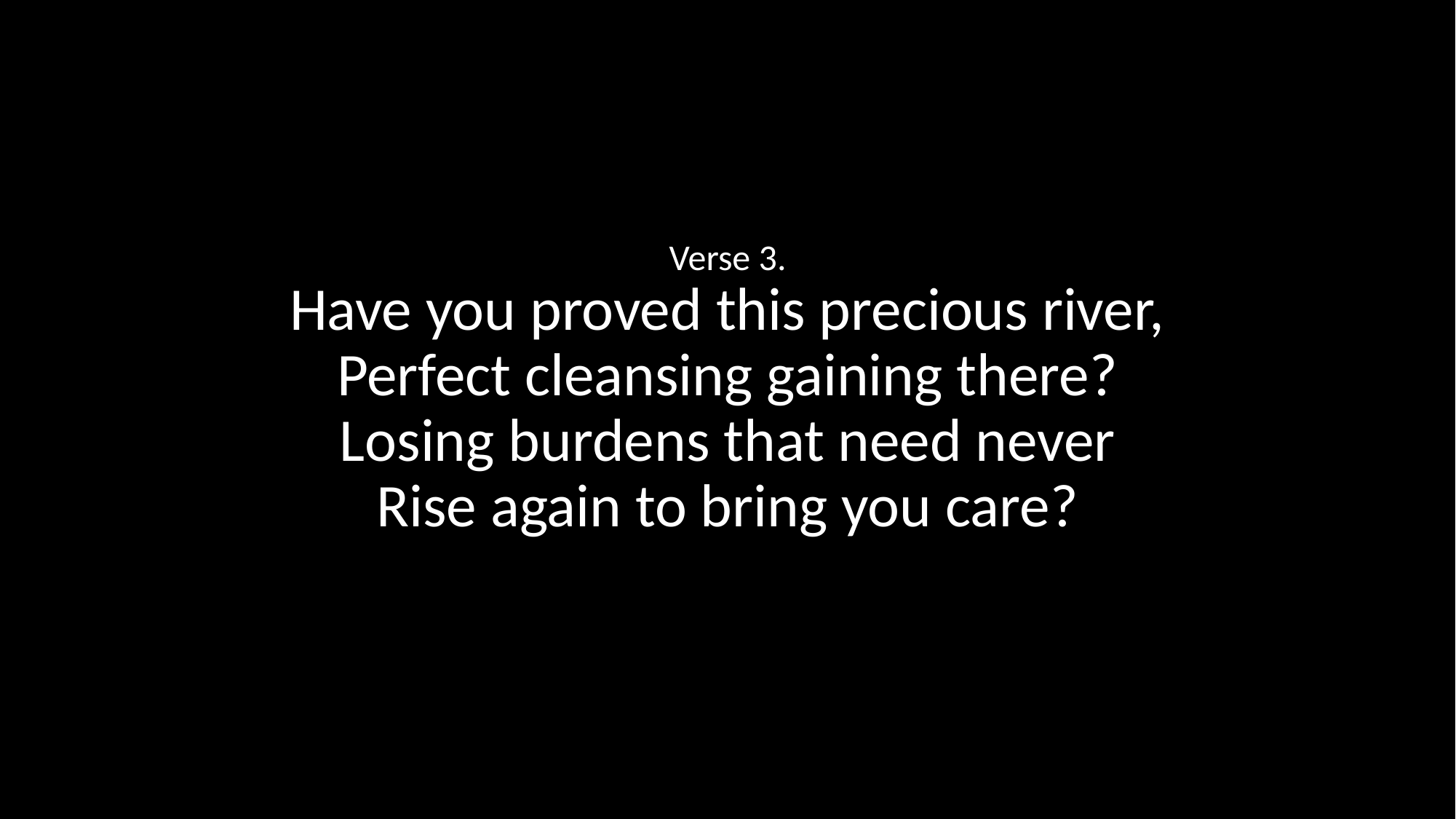

Verse 3.
Have you proved this precious river,
Perfect cleansing gaining there?
Losing burdens that need never
Rise again to bring you care?